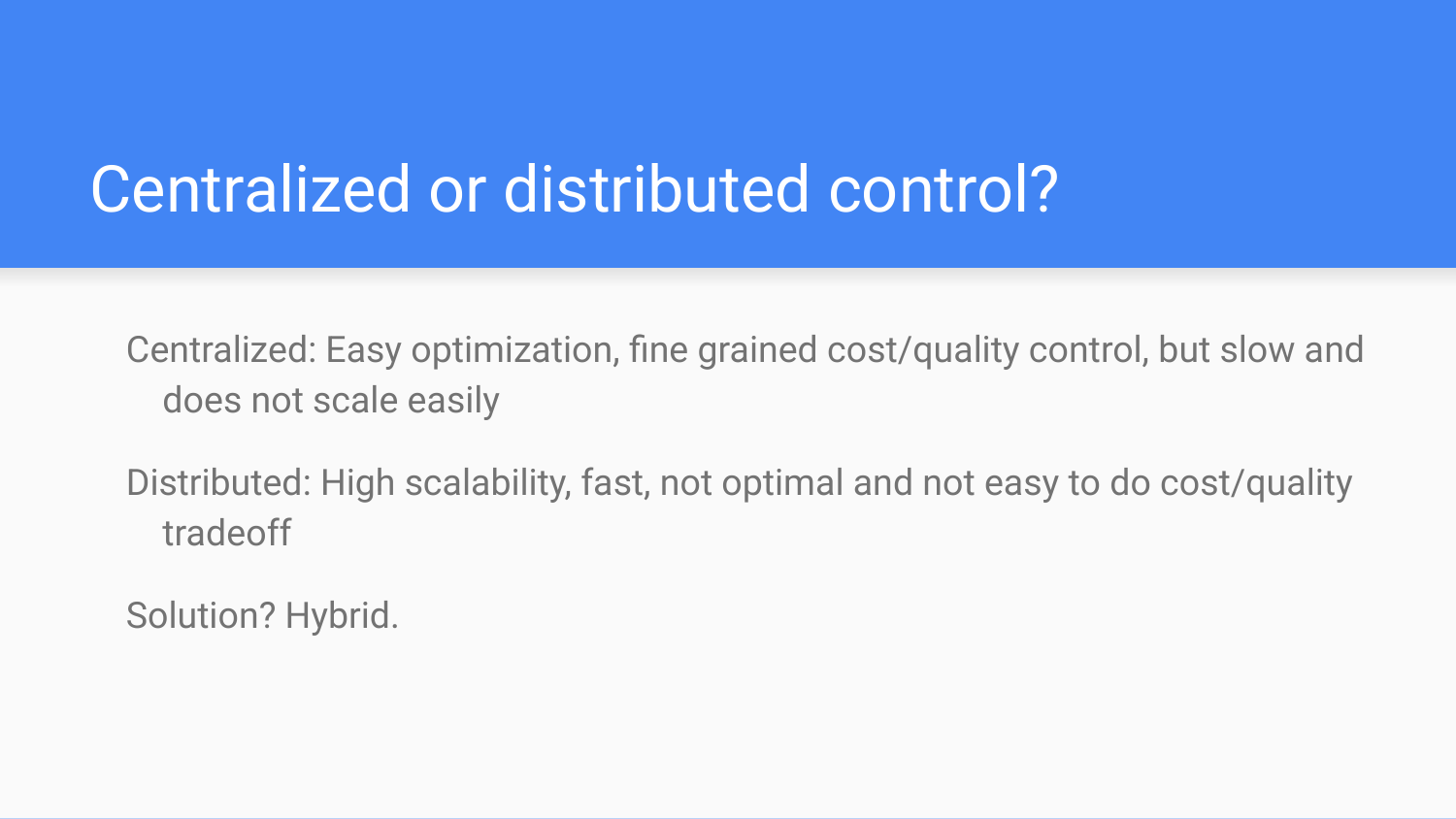

# Centralized or distributed control?
Centralized: Easy optimization, fine grained cost/quality control, but slow and does not scale easily
Distributed: High scalability, fast, not optimal and not easy to do cost/quality tradeoff
Solution? Hybrid.